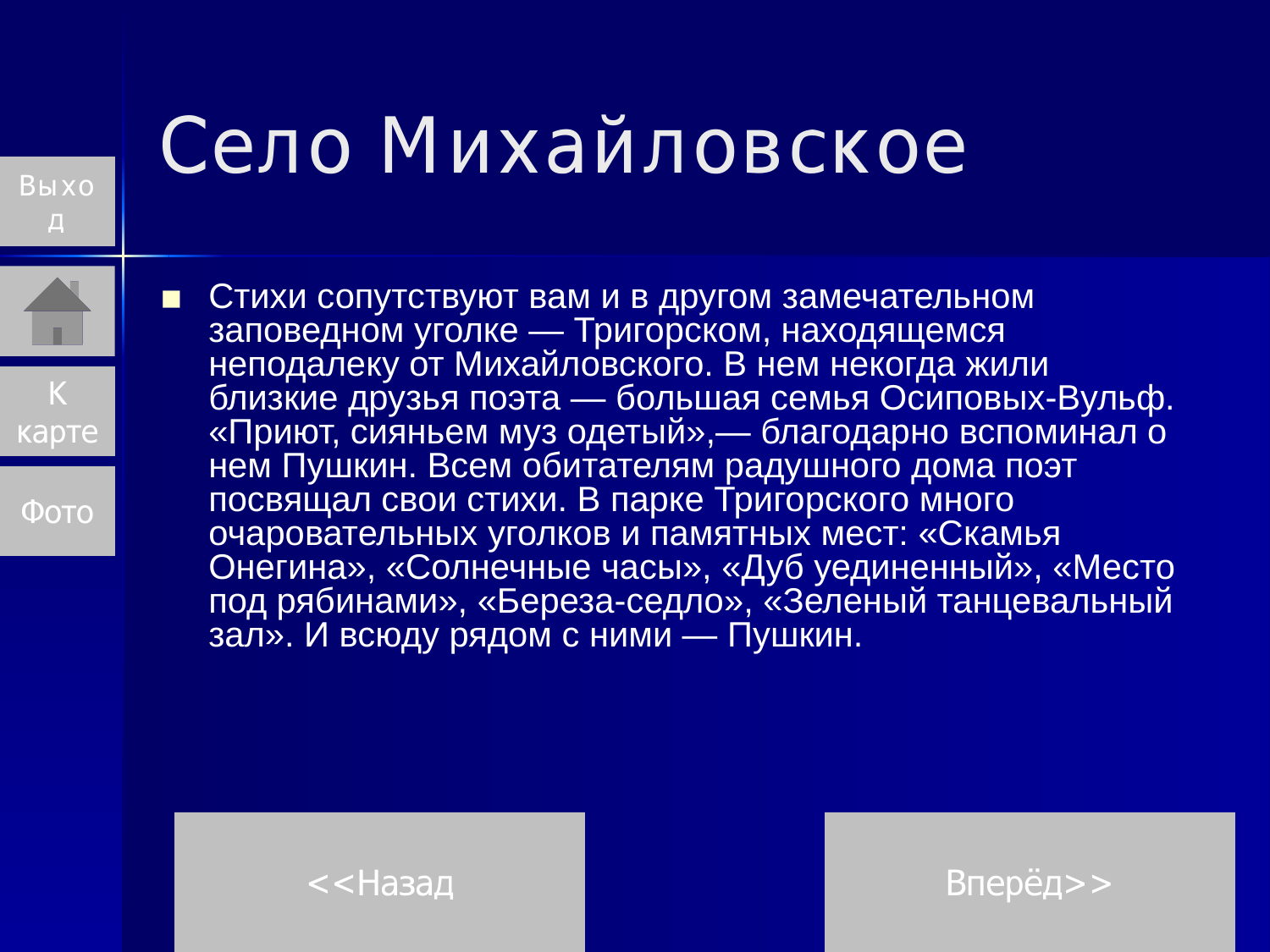

# Село Михайловское
Выход

Стихи сопутствуют вам и в другом замечательном заповедном уголке — Тригорском, находящемся неподалеку от Михайловского. В нем некогда жили близкие друзья поэта — большая семья Осиповых-Вульф. «Приют, сияньем муз одетый»,— благодарно вспоминал о нем Пушкин. Всем обитателям радушного дома поэт посвящал свои стихи. В парке Тригорского много очаровательных уголков и памятных мест: «Скамья Онегина», «Солнечные часы», «Дуб уединенный», «Место под рябинами», «Береза-седло», «Зеленый танцевальный зал». И всюду рядом с ними — Пушкин.
К
карте
Фото
<<Назад
Вперёд>>